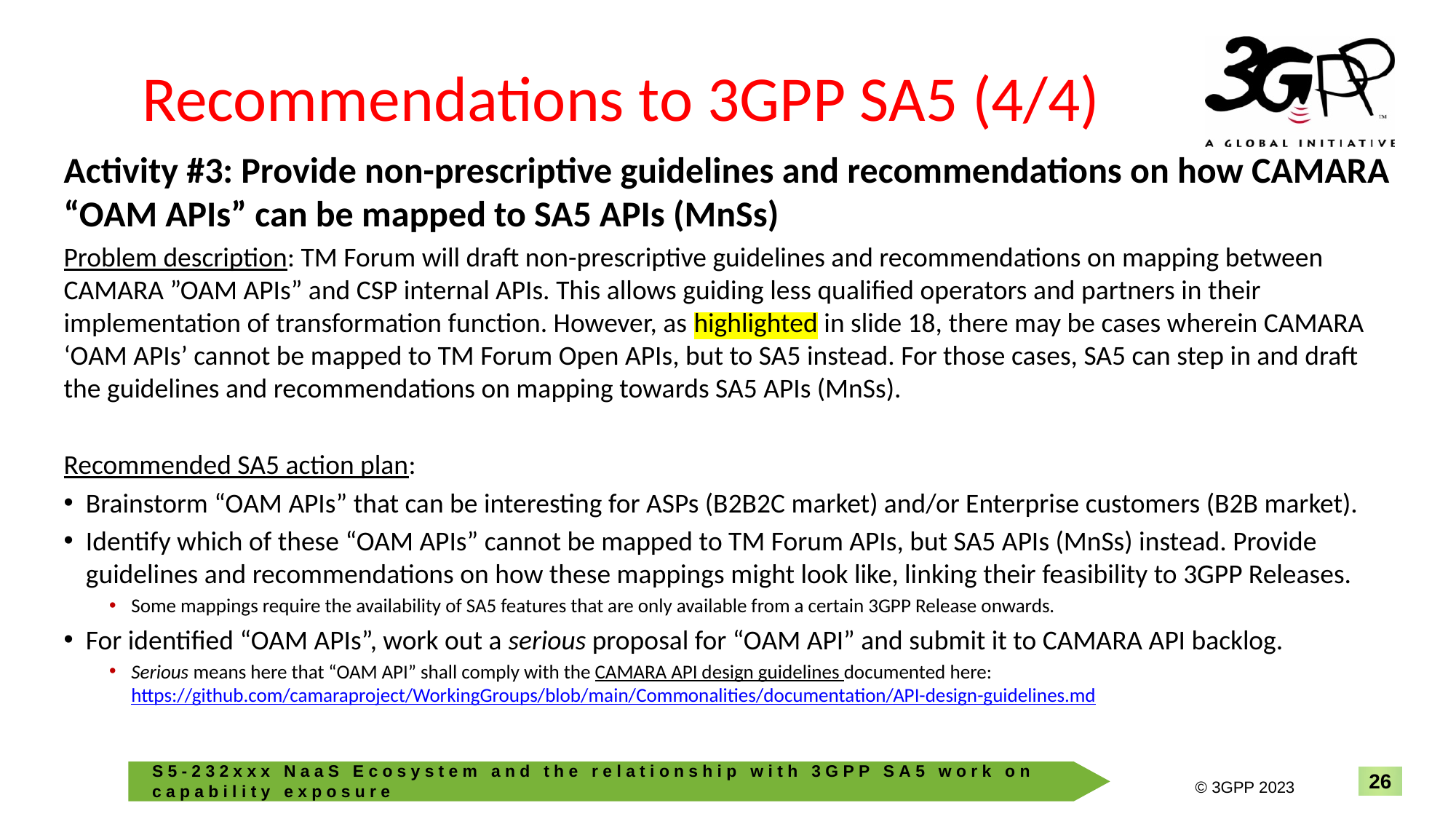

# Recommendations to 3GPP SA5 (4/4)
Activity #3: Provide non-prescriptive guidelines and recommendations on how CAMARA “OAM APIs” can be mapped to SA5 APIs (MnSs)
Problem description: TM Forum will draft non-prescriptive guidelines and recommendations on mapping between CAMARA ”OAM APIs” and CSP internal APIs. This allows guiding less qualified operators and partners in their implementation of transformation function. However, as highlighted in slide 18, there may be cases wherein CAMARA ‘OAM APIs’ cannot be mapped to TM Forum Open APIs, but to SA5 instead. For those cases, SA5 can step in and draft the guidelines and recommendations on mapping towards SA5 APIs (MnSs).

Recommended SA5 action plan:
Brainstorm “OAM APIs” that can be interesting for ASPs (B2B2C market) and/or Enterprise customers (B2B market).
Identify which of these “OAM APIs” cannot be mapped to TM Forum APIs, but SA5 APIs (MnSs) instead. Provide guidelines and recommendations on how these mappings might look like, linking their feasibility to 3GPP Releases.
Some mappings require the availability of SA5 features that are only available from a certain 3GPP Release onwards.
For identified “OAM APIs”, work out a serious proposal for “OAM API” and submit it to CAMARA API backlog.
Serious means here that “OAM API” shall comply with the CAMARA API design guidelines documented here:  https://github.com/camaraproject/WorkingGroups/blob/main/Commonalities/documentation/API-design-guidelines.md